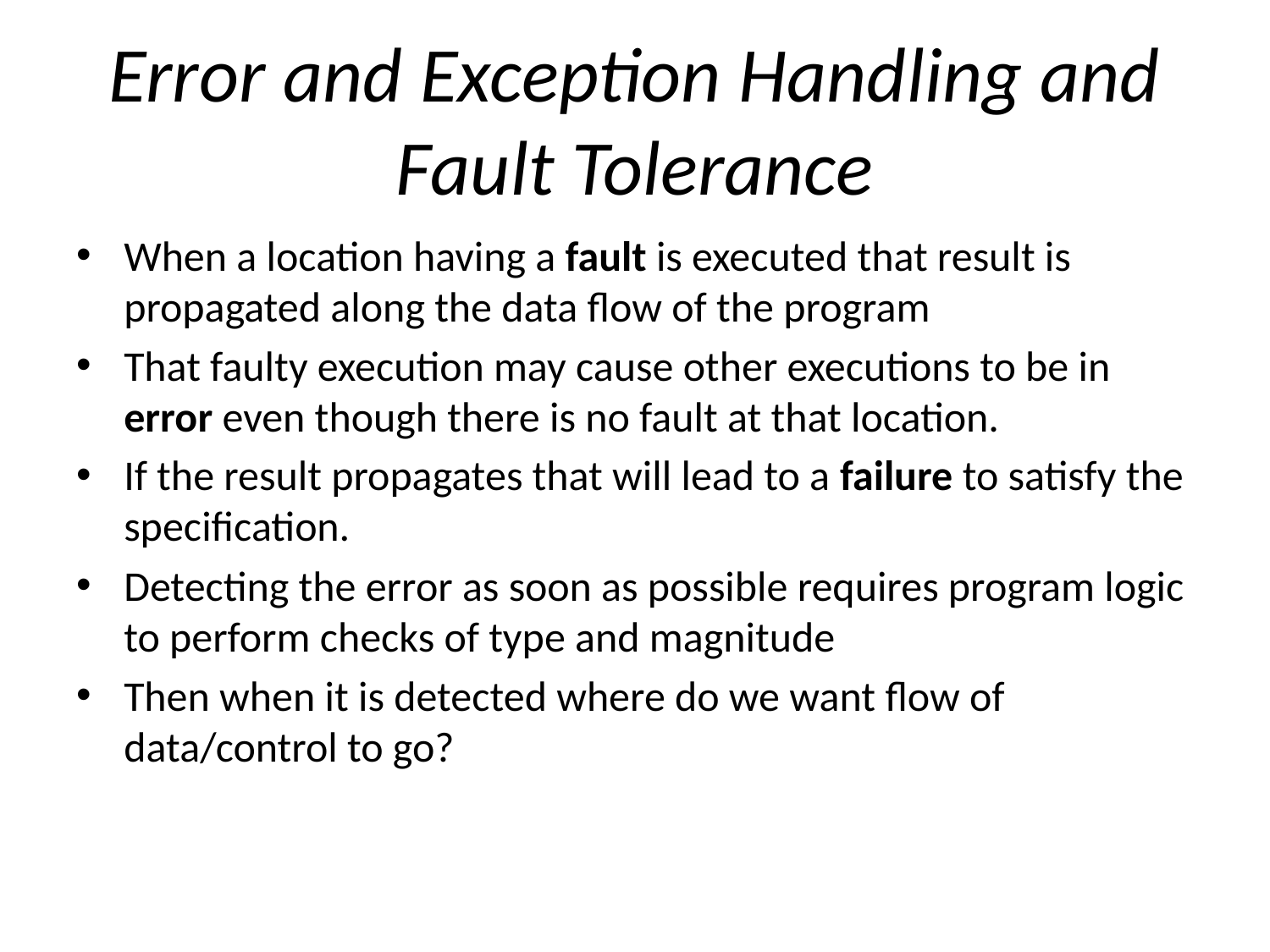

# Error and Exception Handling and Fault Tolerance
When a location having a fault is executed that result is propagated along the data flow of the program
That faulty execution may cause other executions to be in error even though there is no fault at that location.
If the result propagates that will lead to a failure to satisfy the specification.
Detecting the error as soon as possible requires program logic to perform checks of type and magnitude
Then when it is detected where do we want flow of data/control to go?